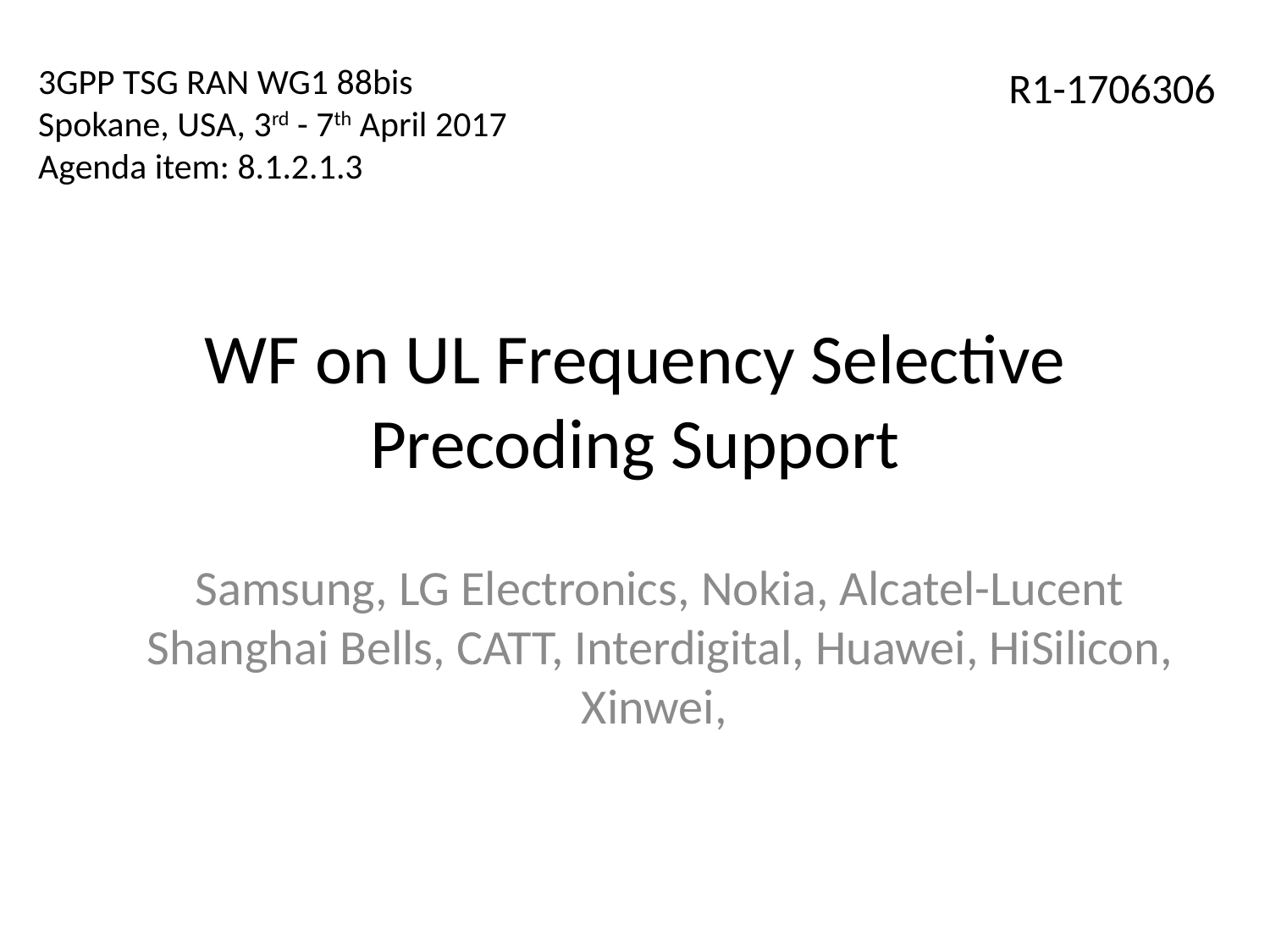

3GPP TSG RAN WG1 88bis
Spokane, USA, 3rd - 7th April 2017
Agenda item: 8.1.2.1.3
R1-1706306
# WF on UL Frequency Selective Precoding Support
Samsung, LG Electronics, Nokia, Alcatel-Lucent Shanghai Bells, CATT, Interdigital, Huawei, HiSilicon, Xinwei,